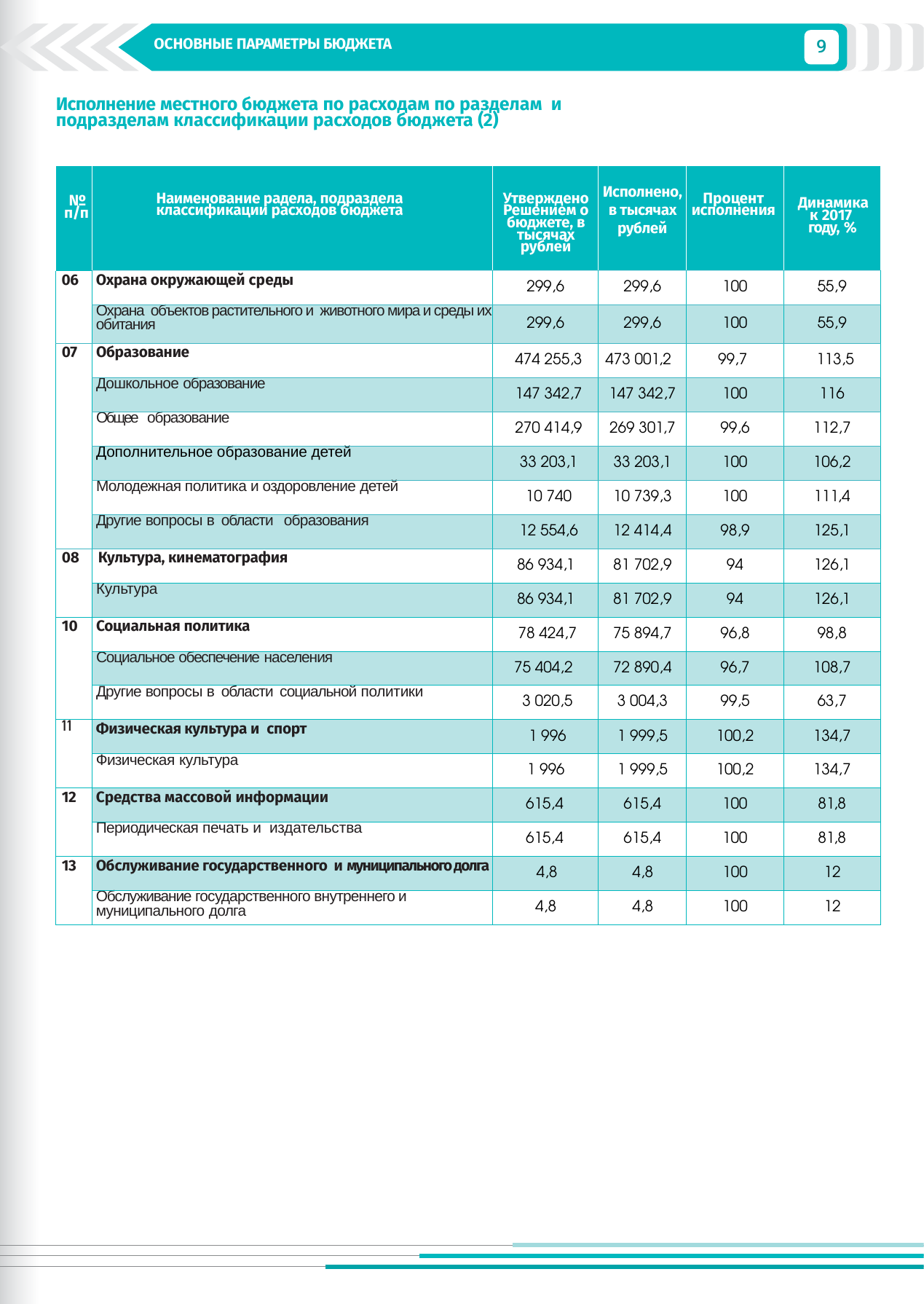

9

ОСНОВНЫЕ ПАРАМЕТРЫ БЮДЖЕТА
ОСНОВНЫЕ ПАРАМЕТРЫ БЮДЖЕТА
Исполнение местного бюджета по расходам по разделам  и подразделам классификации расходов бюджета (2)
| № п/п | Наименование радела, подраздела классификации расходов бюджета | Утверждено Решением о бюджете, в тысячах рублей | Исполнено, в тысячах рублей | Процент исполнения | Динамика к 2017 году, % |
| --- | --- | --- | --- | --- | --- |
| 06 | Охрана окружающей среды | 299,6 | 299,6 | 100 | 55,9 |
|  | Охрана объектов растительного и животного мира и среды их обитания | 299,6 | 299,6 | 100 | 55,9 |
| 07 | Образование | 474 255,3 | 473 001,2 | 99,7 | 113,5 |
|  | Дошкольное образование | 147 342,7 | 147 342,7 | 100 | 116 |
|  | Общее образование | 270 414,9 | 269 301,7 | 99,6 | 112,7 |
|  | Дополнительное образование детей | 33 203,1 | 33 203,1 | 100 | 106,2 |
|  | Молодежная политика и оздоровление детей | 10 740 | 10 739,3 | 100 | 111,4 |
|  | Другие вопросы в области образования | 12 554,6 | 12 414,4 | 98,9 | 125,1 |
| 08 | Культура, кинематография | 86 934,1 | 81 702,9 | 94 | 126,1 |
|  | Культура | 86 934,1 | 81 702,9 | 94 | 126,1 |
| 10 | Социальная политика | 78 424,7 | 75 894,7 | 96,8 | 98,8 |
|  | Социальное обеспечение населения | 75 404,2 | 72 890,4 | 96,7 | 108,7 |
|  | Другие вопросы в области социальной политики | 3 020,5 | 3 004,3 | 99,5 | 63,7 |
| 11 | Физическая культура и спорт | 1 996 | 1 999,5 | 100,2 | 134,7 |
|  | Физическая культура | 1 996 | 1 999,5 | 100,2 | 134,7 |
| 12 | Средства массовой информации | 615,4 | 615,4 | 100 | 81,8 |
|  | Периодическая печать и издательства | 615,4 | 615,4 | 100 | 81,8 |
| 13 | Обслуживание государственного и муниципального долга | 4,8 | 4,8 | 100 | 12 |
|  | Обслуживание государственного внутреннего и муниципального долга | 4,8 | 4,8 | 100 | 12 |